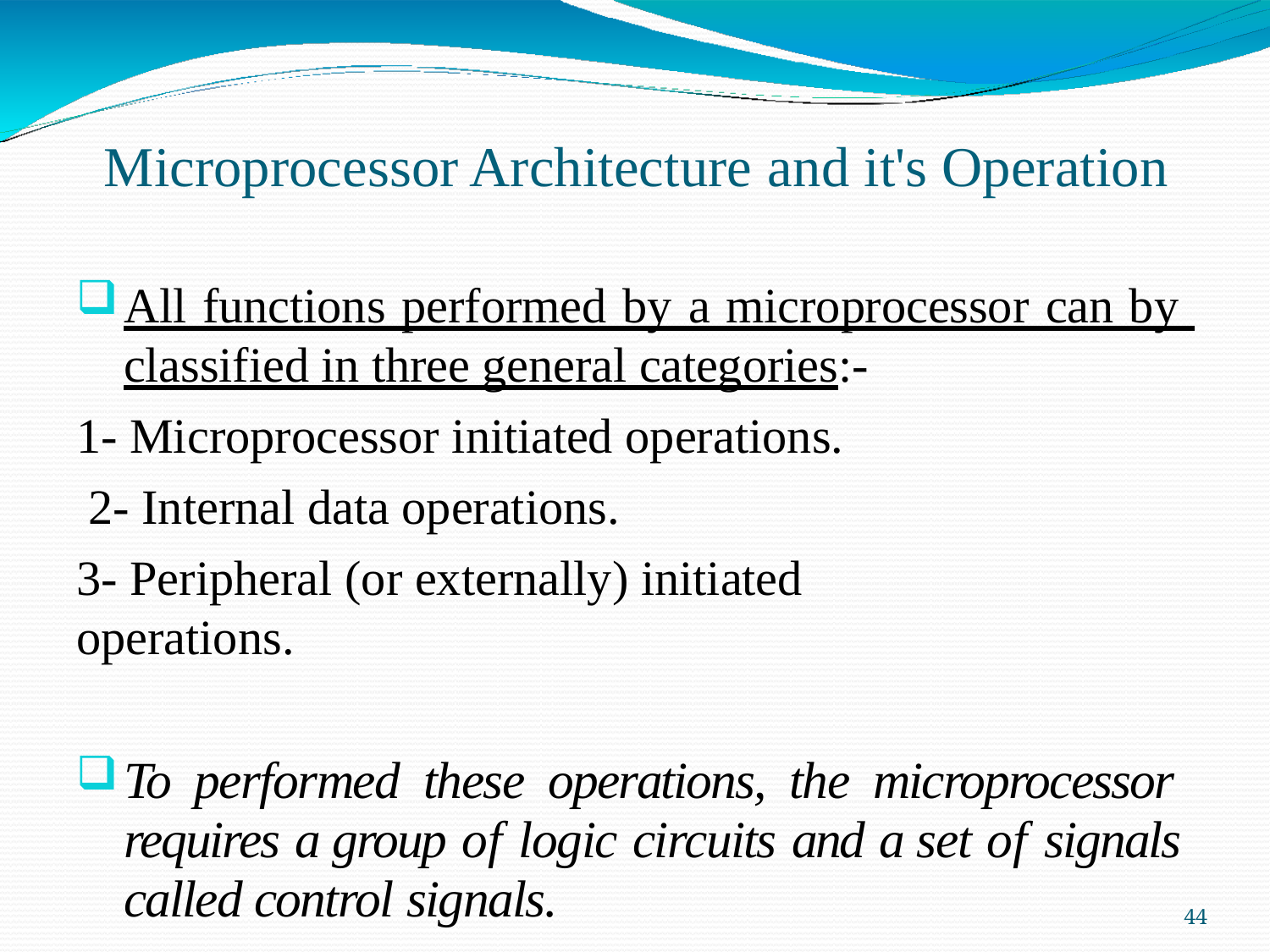

# Microprocessor Architecture and it's Operation
All functions performed by a microprocessor can by  classified in three general categories:-
1- Microprocessor initiated operations.  2- Internal data operations.
3- Peripheral (or externally) initiated operations.

To performed these operations, the microprocessor  requires a group of logic circuits and a set of signals  called control signals.
44